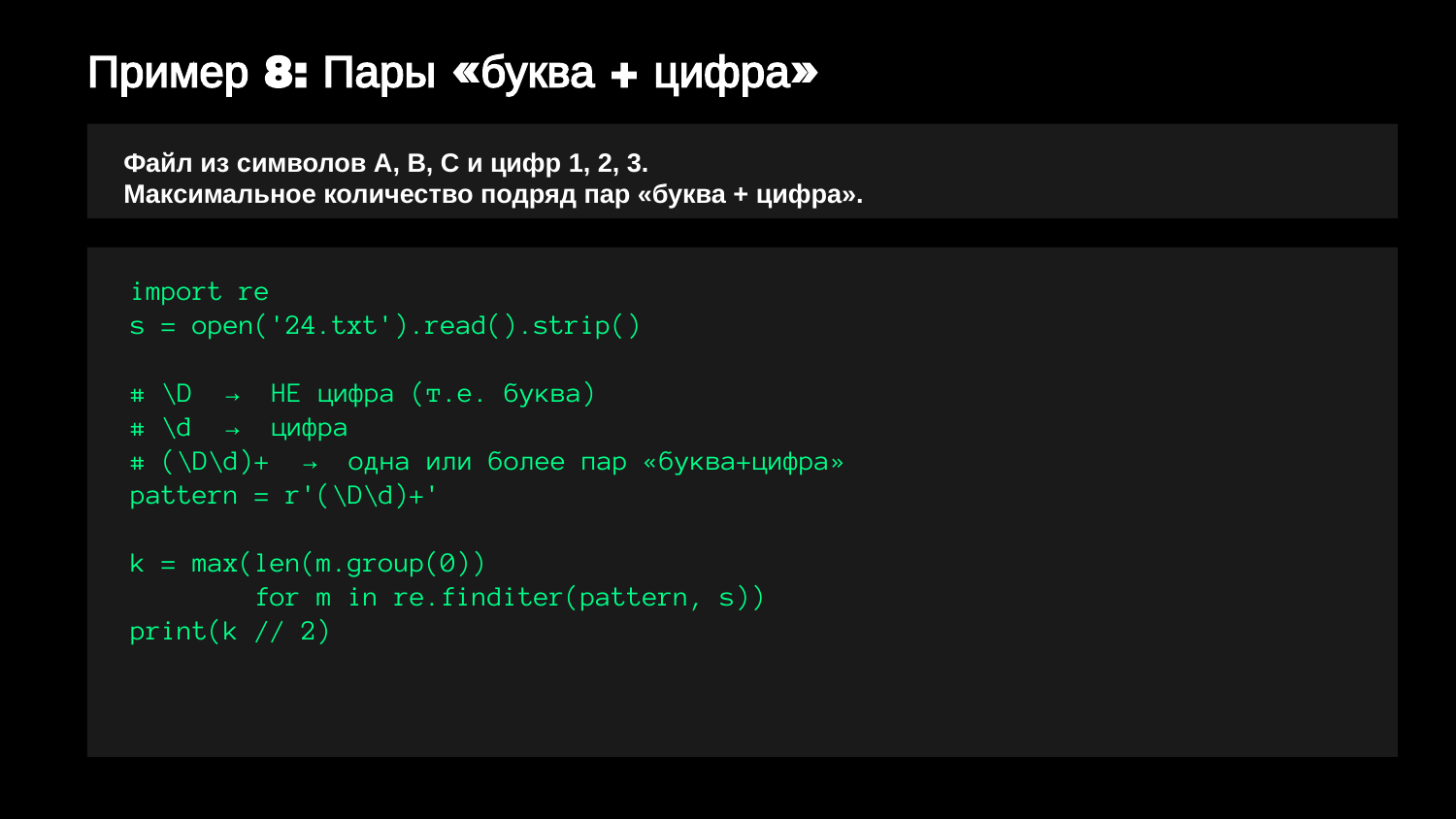

Пример 8: Пары «буква + цифра»

Файл из символов A, B, C и цифр 1, 2, 3.
Максимальное количество подряд пар «буква + цифра».

import re
s = open('24.txt').read().strip()

# \D  →  НЕ цифра (т.е. буква)
# \d  →  цифра
# (\D\d)+  →  одна или более пар «буква+цифра»
pattern = r'(\D\d)+'

k = max(len(m.group(0))
        for m in re.finditer(pattern, s))
print(k // 2)